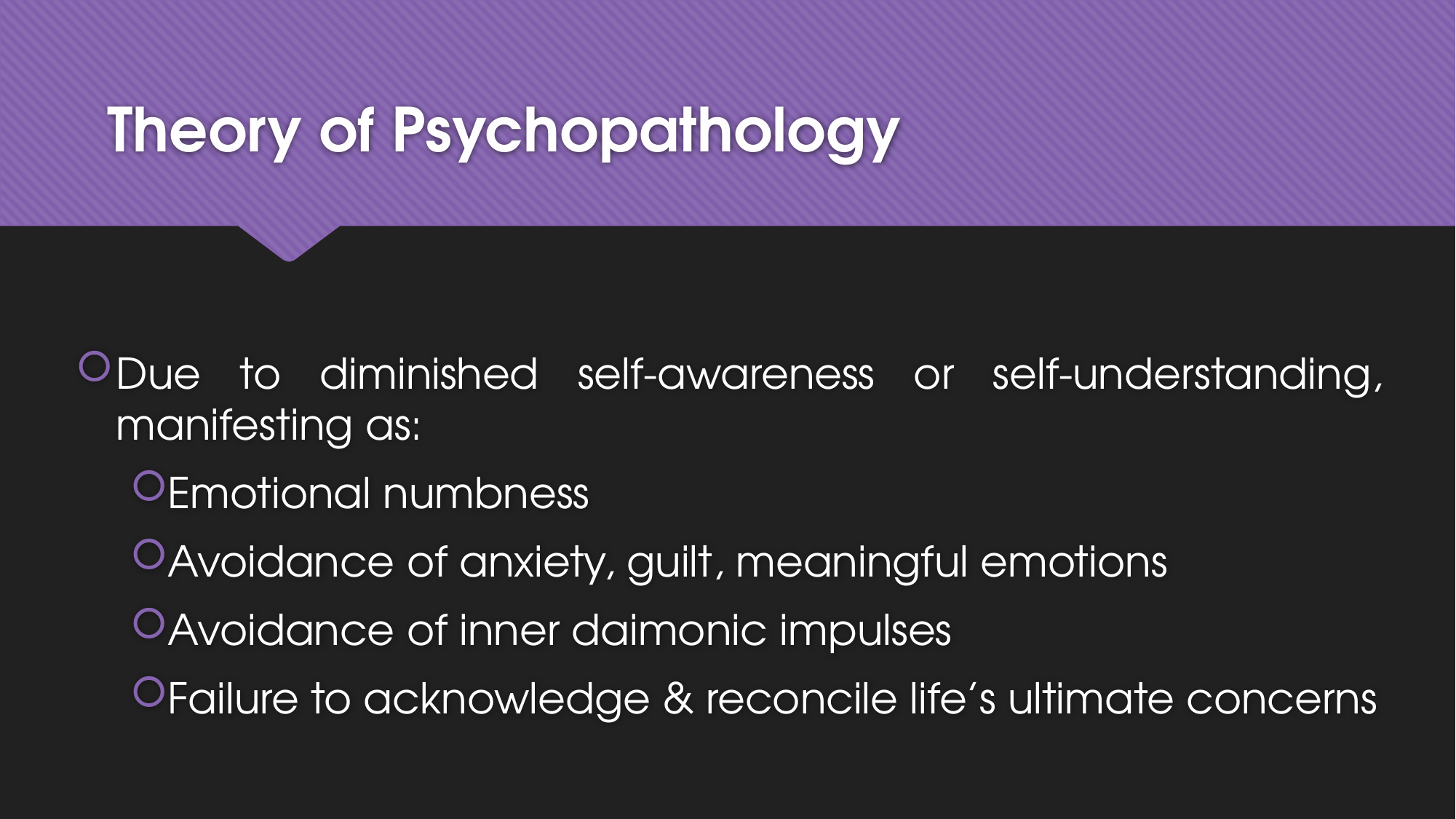

# Theory of Psychopathology
Due to diminished self-awareness or self-understanding, manifesting as:
Emotional numbness
Avoidance of anxiety, guilt, meaningful emotions
Avoidance of inner daimonic impulses
Failure to acknowledge & reconcile life’s ultimate concerns